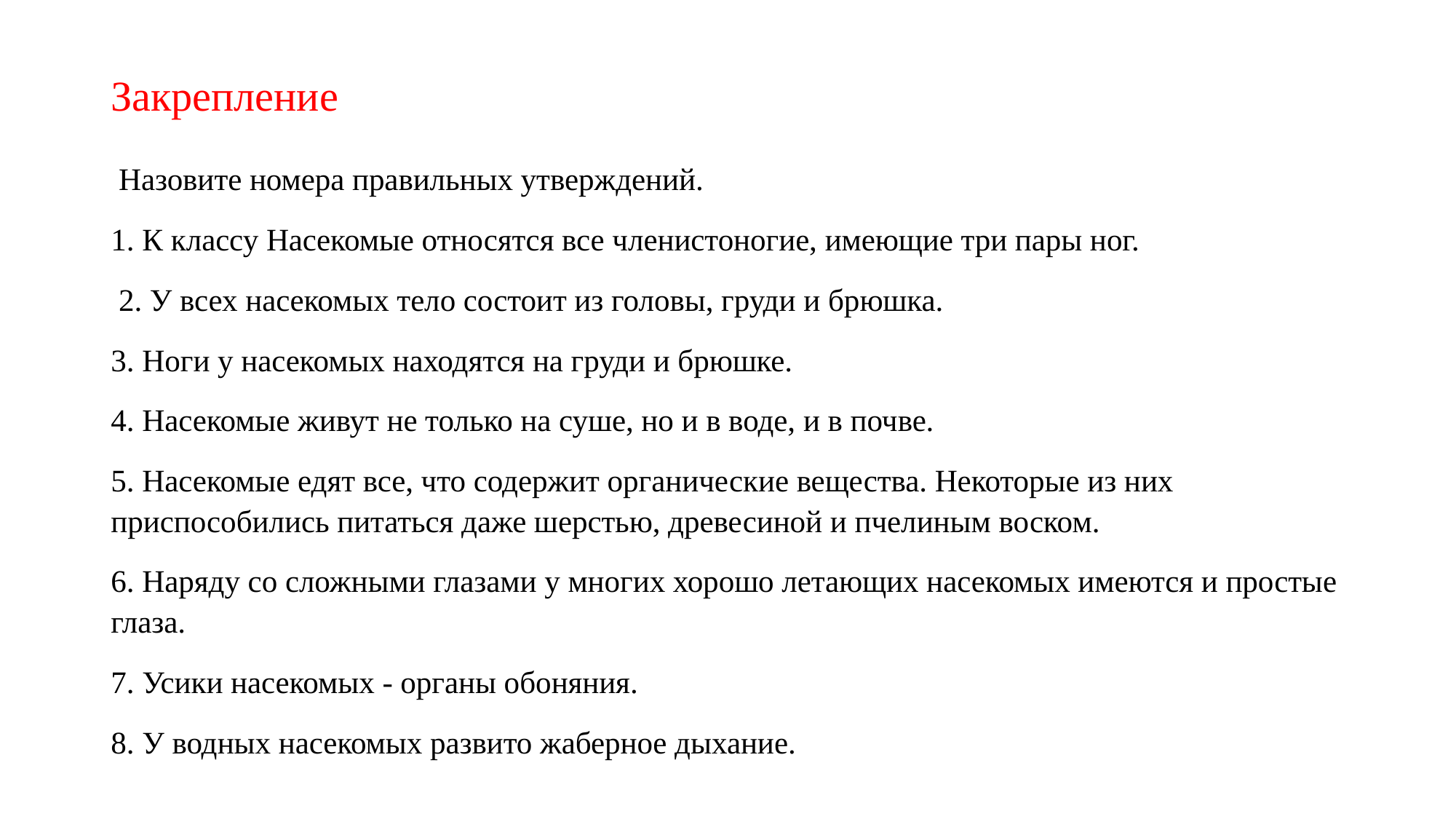

# Закрепление
 Назовите номера правильных утверждений.
1. К классу Насекомые относятся все членистоногие, имеющие три пары ног.
 2. У всех насекомых тело состоит из головы, груди и брюшка.
3. Ноги у насекомых находятся на груди и брюшке.
4. Насекомые живут не только на суше, но и в воде, и в почве.
5. Насекомые едят все, что содержит органические вещества. Некоторые из них приспособились питаться даже шерстью, древесиной и пчелиным воском.
6. Наряду со сложными глазами у многих хорошо летающих насекомых имеются и простые глаза.
7. Усики насекомых - органы обоняния.
8. У водных насекомых развито жаберное дыхание.